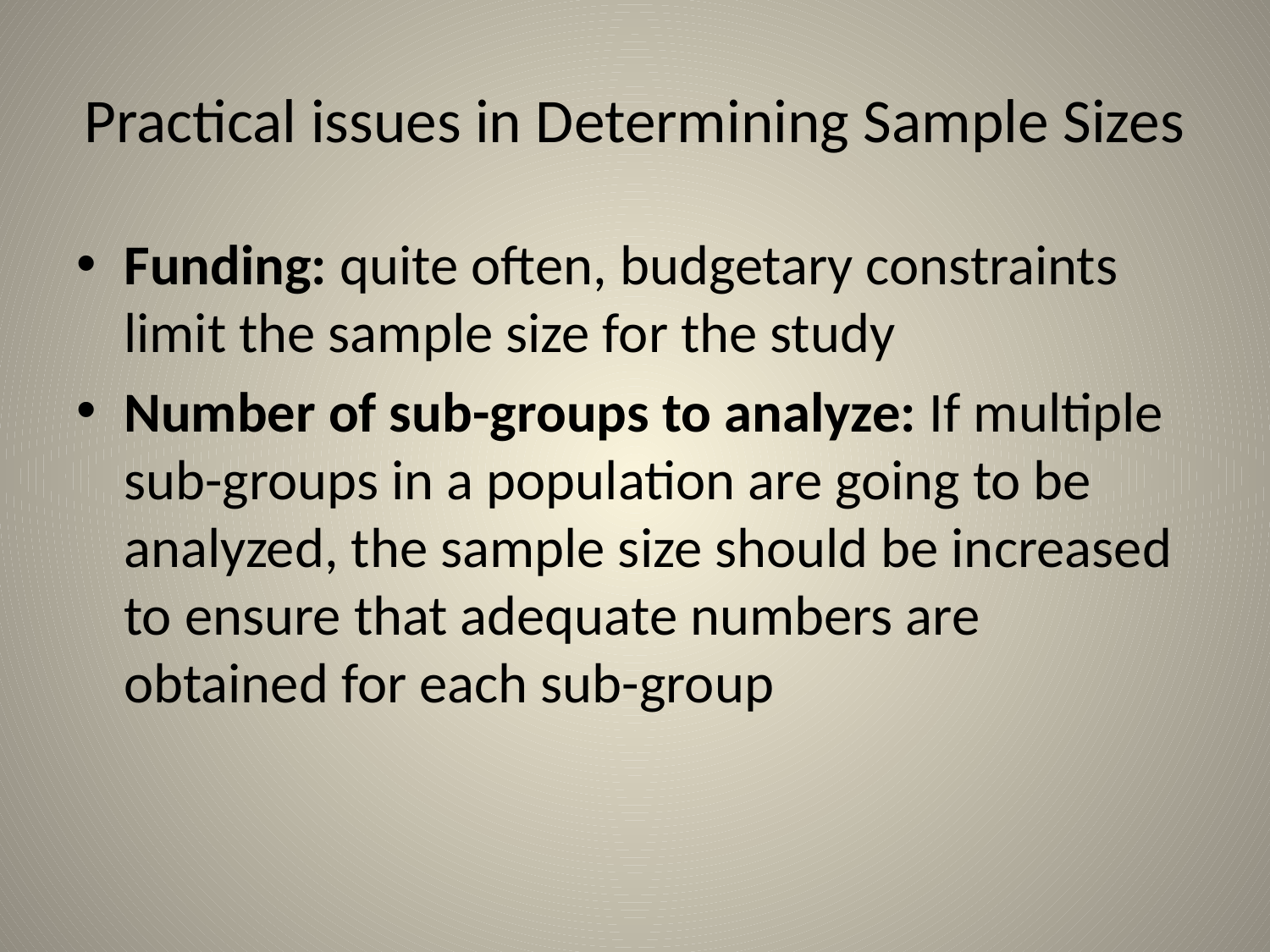

# Practical issues in Determining Sample Sizes
Funding: quite often, budgetary constraints limit the sample size for the study
Number of sub-groups to analyze: If multiple sub-groups in a population are going to be analyzed, the sample size should be increased to ensure that adequate numbers are obtained for each sub-group